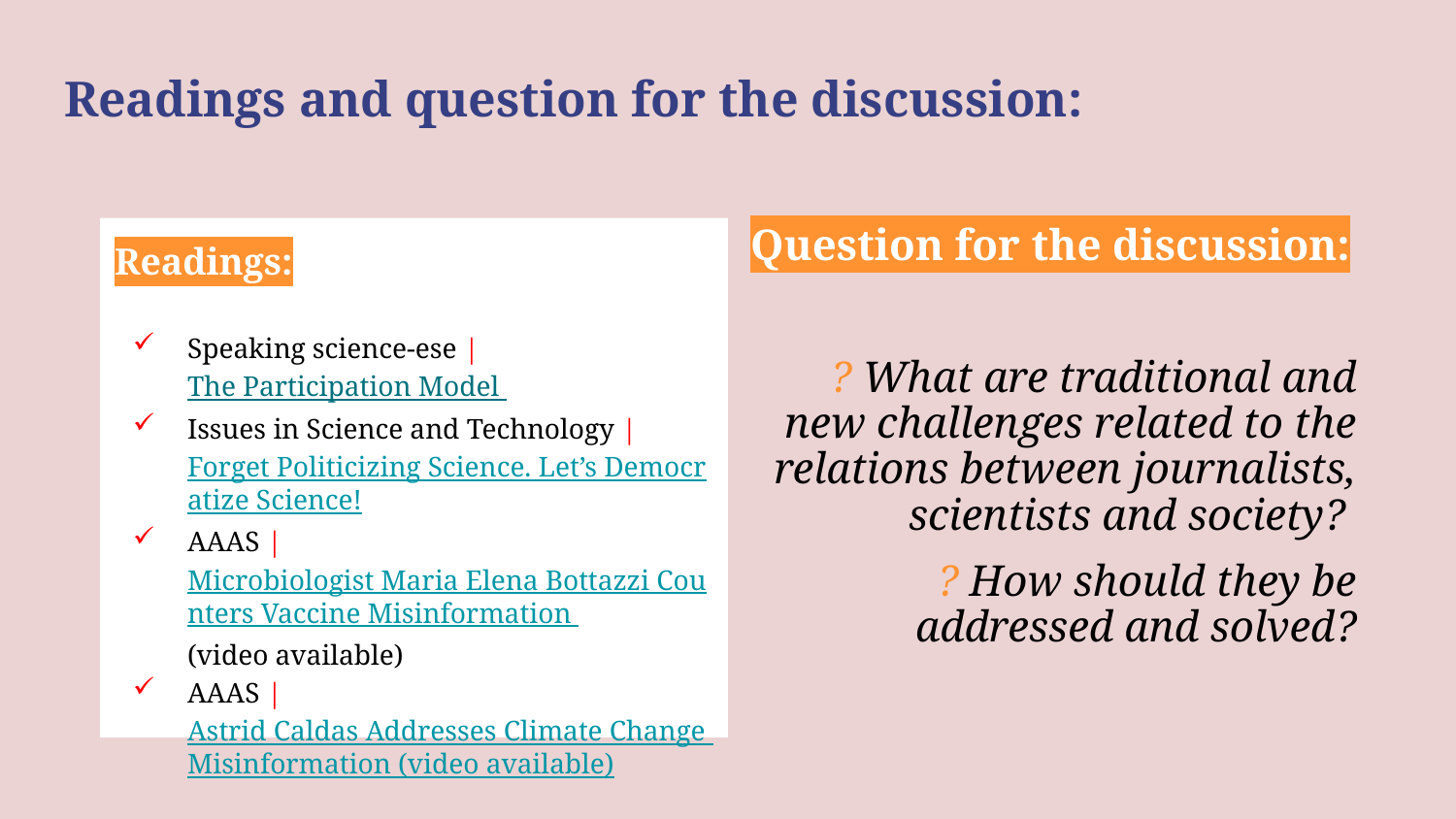

# Readings and question for the discussion:
Readings:
Speaking science-ese | The Participation Model
Issues in Science and Technology | Forget Politicizing Science. Let’s Democratize Science!
AAAS | Microbiologist Maria Elena Bottazzi Counters Vaccine Misinformation (video available)
AAAS | Astrid Caldas Addresses Climate Change Misinformation (video available)
Question for the discussion:

? What are traditional and new challenges related to the relations between journalists, scientists and society?
? How should they be addressed and solved?